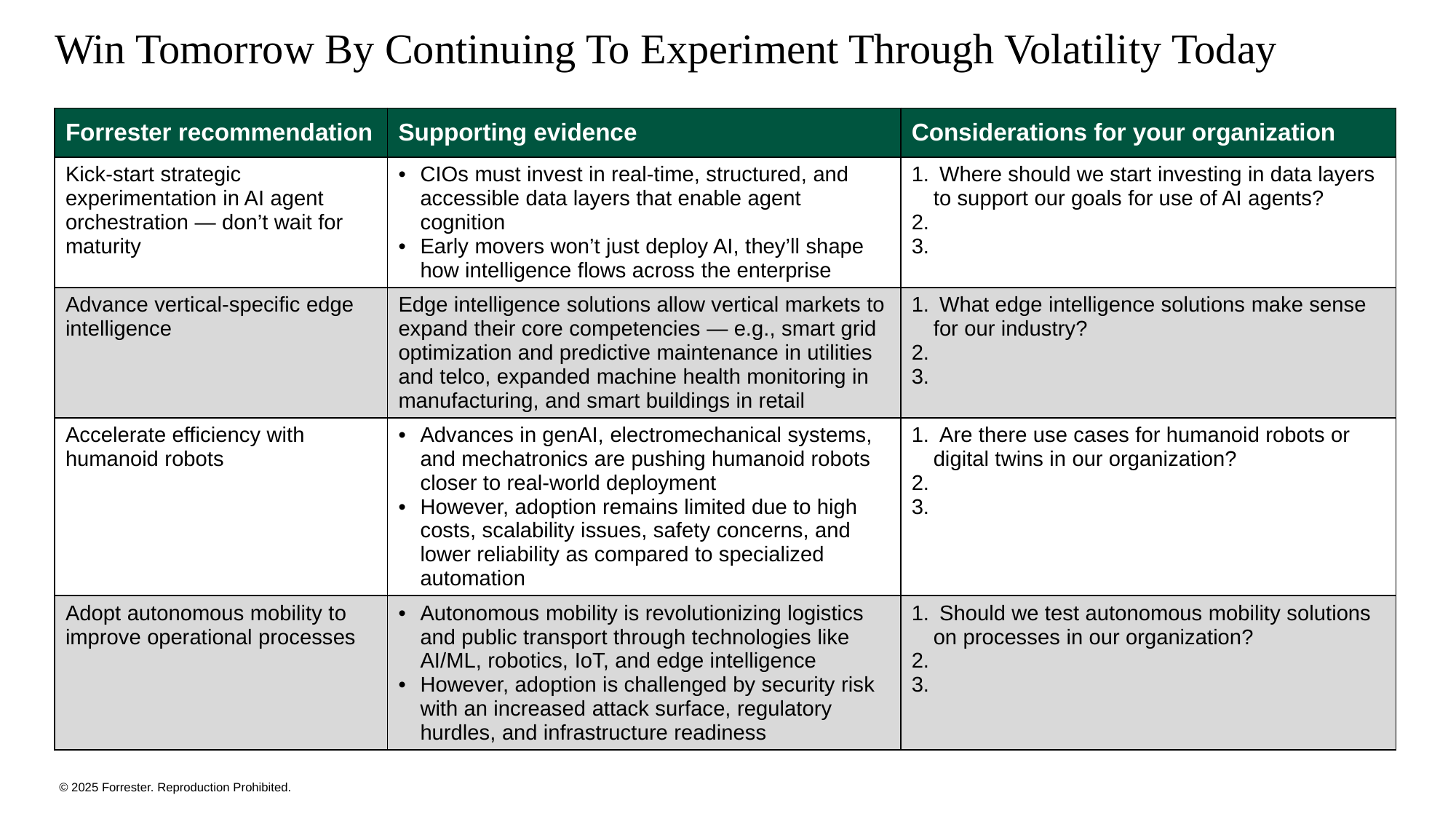

# Win Tomorrow By Continuing To Experiment Through Volatility Today
| Forrester recommendation | Supporting evidence | Considerations for your organization |
| --- | --- | --- |
| Kick-start strategic experimentation in AI agent orchestration — don’t wait for maturity | CIOs must invest in real-time, structured, and accessible data layers that enable agent cognition Early movers won’t just deploy AI, they’ll shape how intelligence flows across the enterprise | Where should we start investing in data layers to support our goals for use of AI agents? |
| Advance vertical-specific edge intelligence | Edge intelligence solutions allow vertical markets to expand their core competencies — e.g., smart grid optimization and predictive maintenance in utilities and telco, expanded machine health monitoring in manufacturing, and smart buildings in retail | What edge intelligence solutions make sense for our industry? |
| Accelerate efficiency with humanoid robots | Advances in genAI, electromechanical systems, and mechatronics are pushing humanoid robots closer to real-world deployment However, adoption remains limited due to high costs, scalability issues, safety concerns, and lower reliability as compared to specialized automation | Are there use cases for humanoid robots or digital twins in our organization? |
| Adopt autonomous mobility to improve operational processes | Autonomous mobility is revolutionizing logistics and public transport through technologies like AI/ML, robotics, IoT, and edge intelligence However, adoption is challenged by security risk with an increased attack surface, regulatory hurdles, and infrastructure readiness | Should we test autonomous mobility solutions on processes in our organization? |